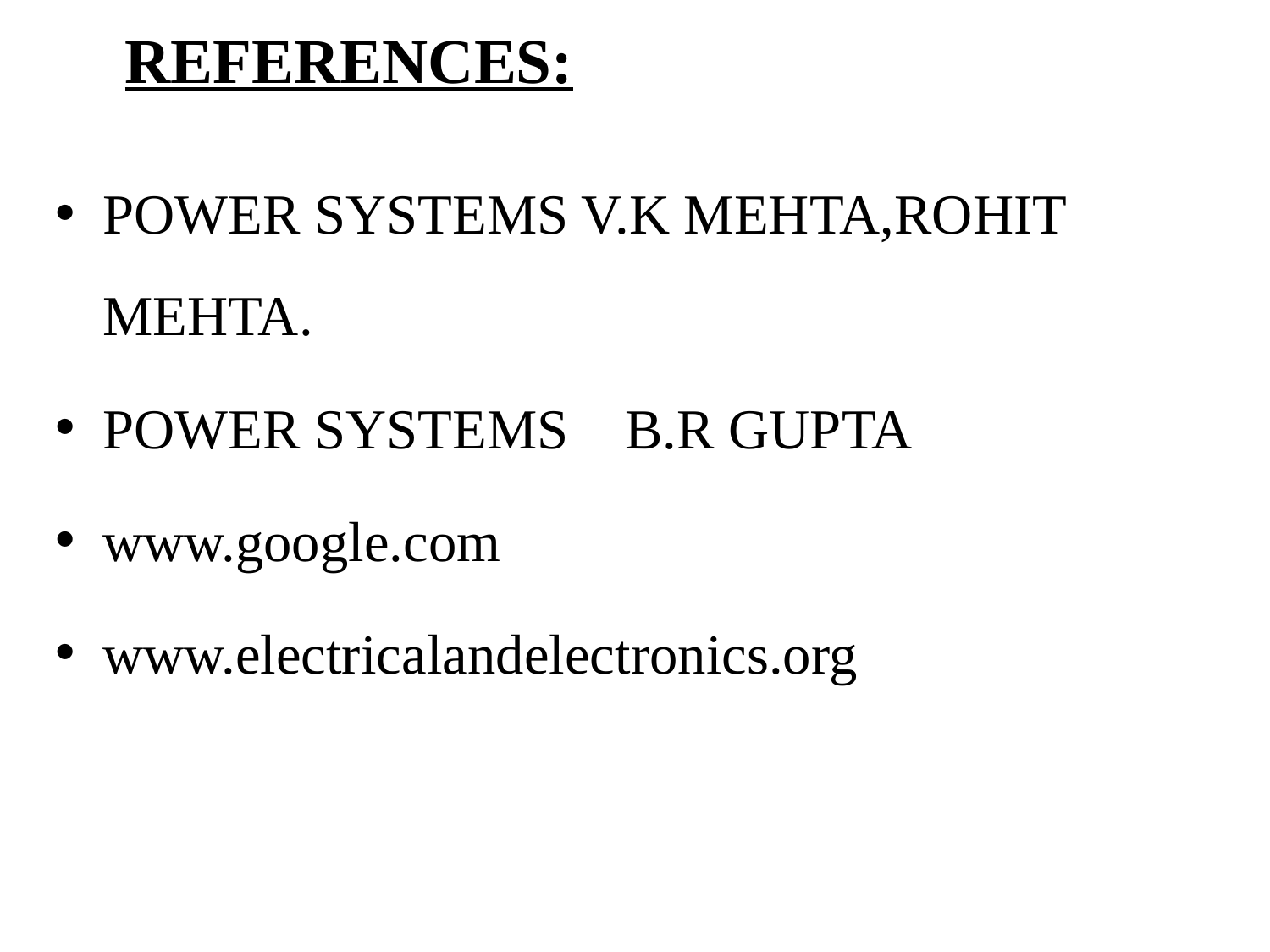

# REFERENCES:
POWER SYSTEMS V.K MEHTA,ROHIT MEHTA.
POWER SYSTEMS    B.R GUPTA
www.google.com
www.electricalandelectronics.org